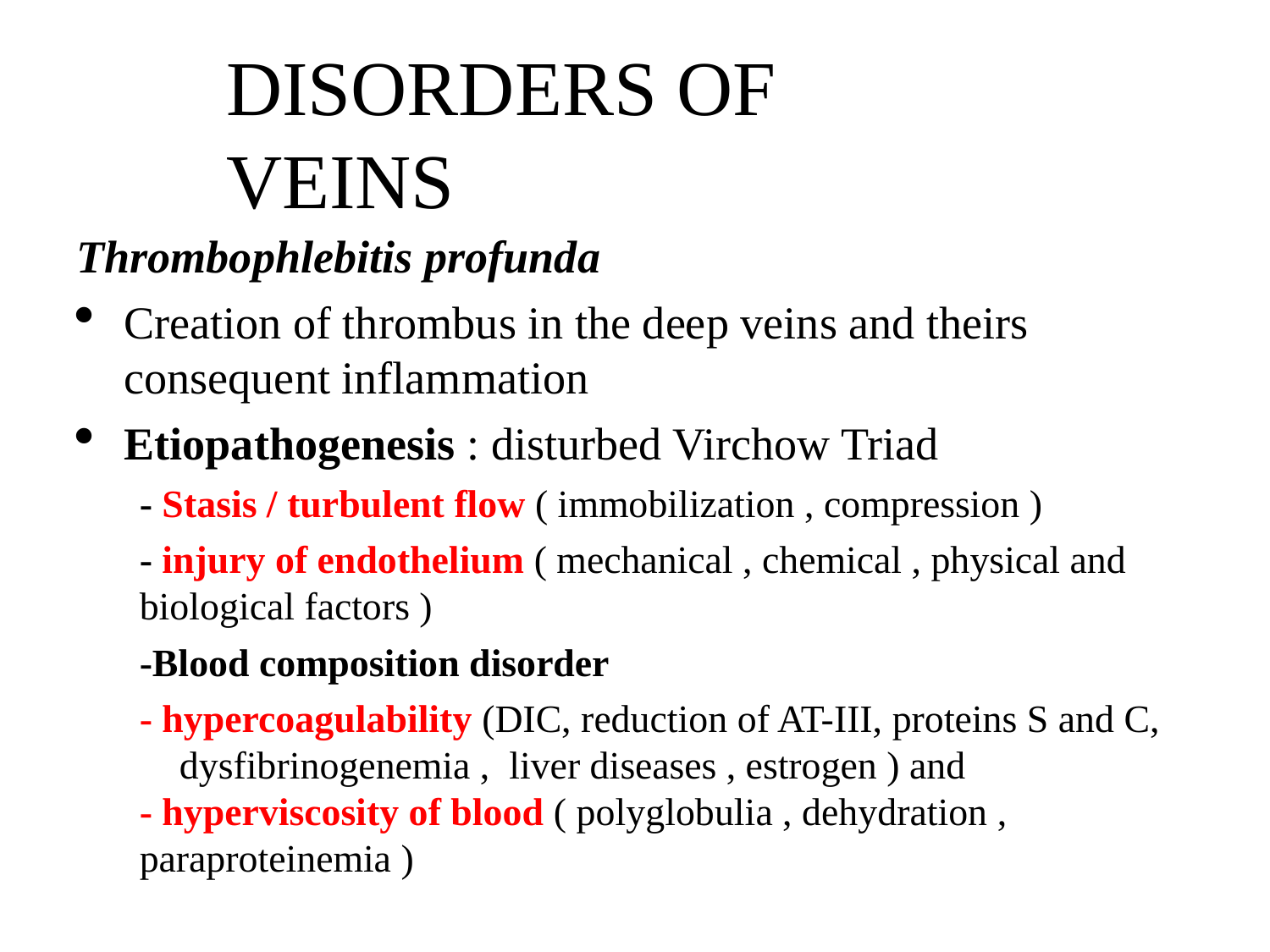

DISORDERS OF VEINS
Thrombophlebitis profunda
Creation of thrombus in the deep veins and theirs consequent inflammation
Etiopathogenesis : disturbed Virchow Triad
- Stasis / turbulent flow ( immobilization , compression )
- injury of endothelium ( mechanical , chemical , physical and
biological factors )
-Blood composition disorder
- hypercoagulability (DIC, reduction of AT-III, proteins S and C, dysfibrinogenemia ,  liver diseases , estrogen ) and
- hyperviscosity of blood ( polyglobulia , dehydration ,
paraproteinemia )